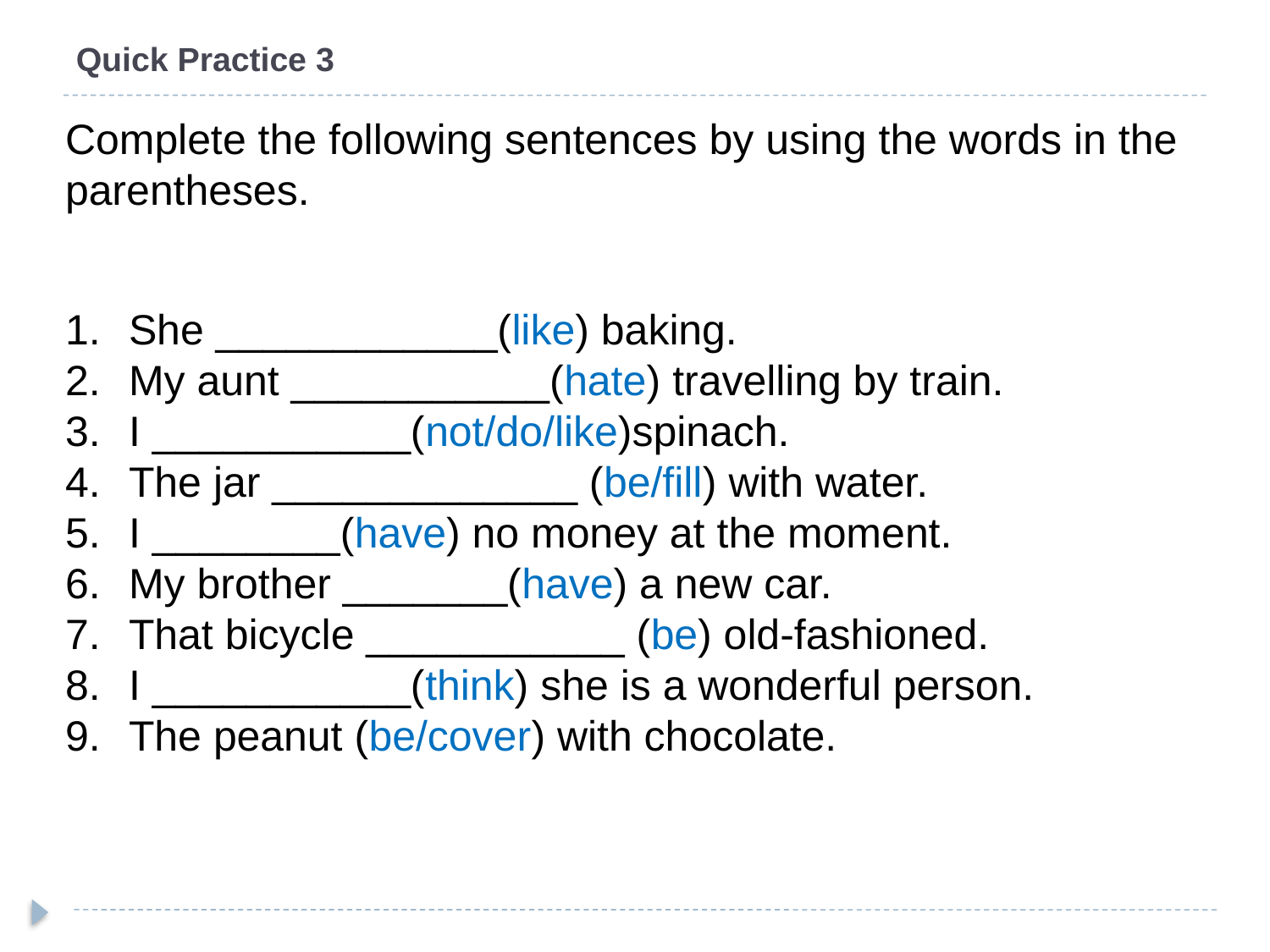

# Quick Practice 3
Complete the following sentences by using the words in the parentheses.

She ____________(like) baking.
My aunt ___________(hate) travelling by train.
I ___________(not/do/like)spinach.
The jar _____________ (be/fill) with water.
I ________(have) no money at the moment.
My brother _______(have) a new car.
That bicycle ___________ (be) old-fashioned.
I ___________(think) she is a wonderful person.
The peanut (be/cover) with chocolate.